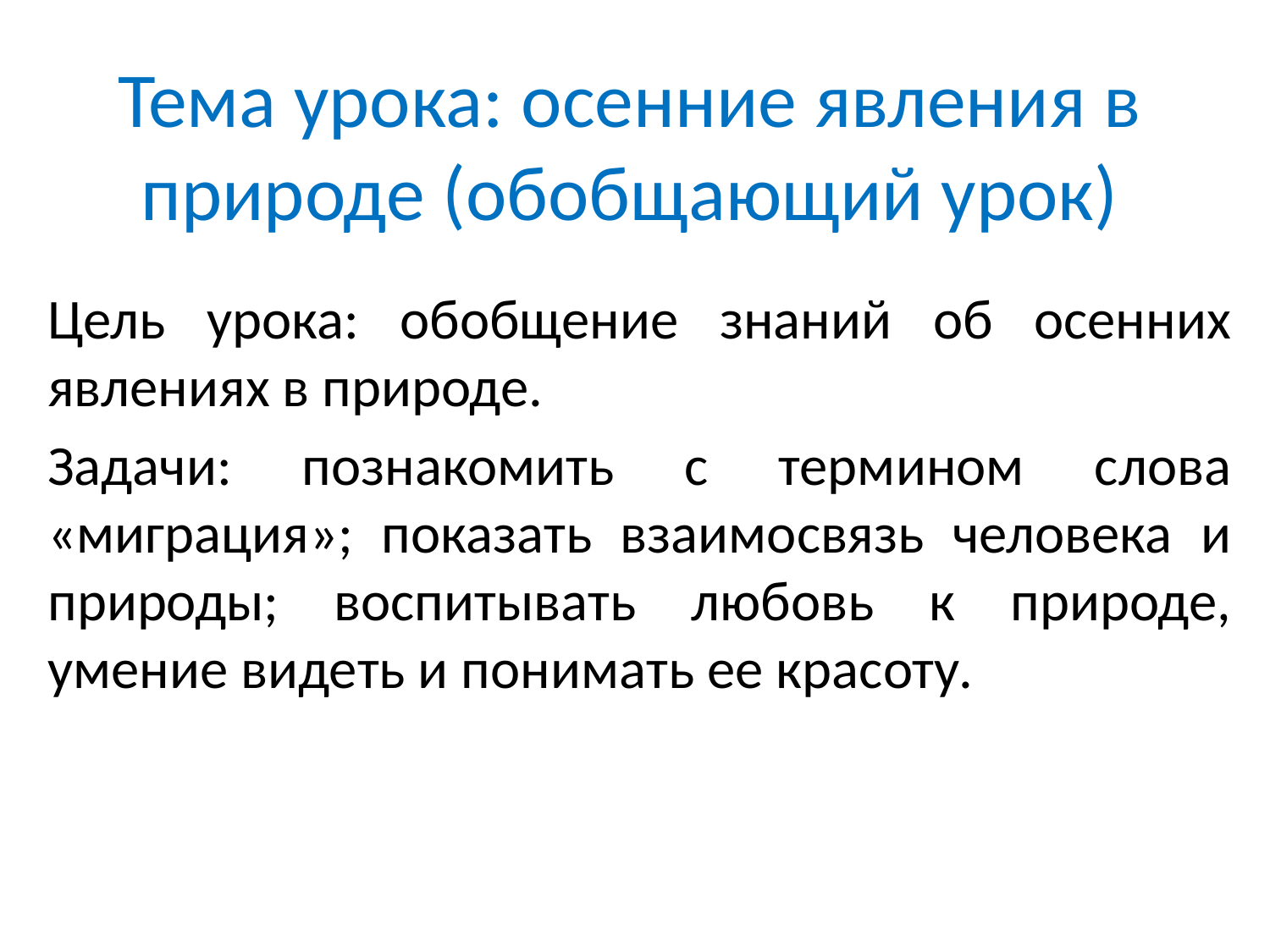

# Тема урока: осенние явления в природе (обобщающий урок)
Цель урока: обобщение знаний об осенних явлениях в природе.
Задачи: познакомить с термином слова «миграция»; показать взаимосвязь человека и природы; воспитывать любовь к природе, умение видеть и понимать ее красоту.